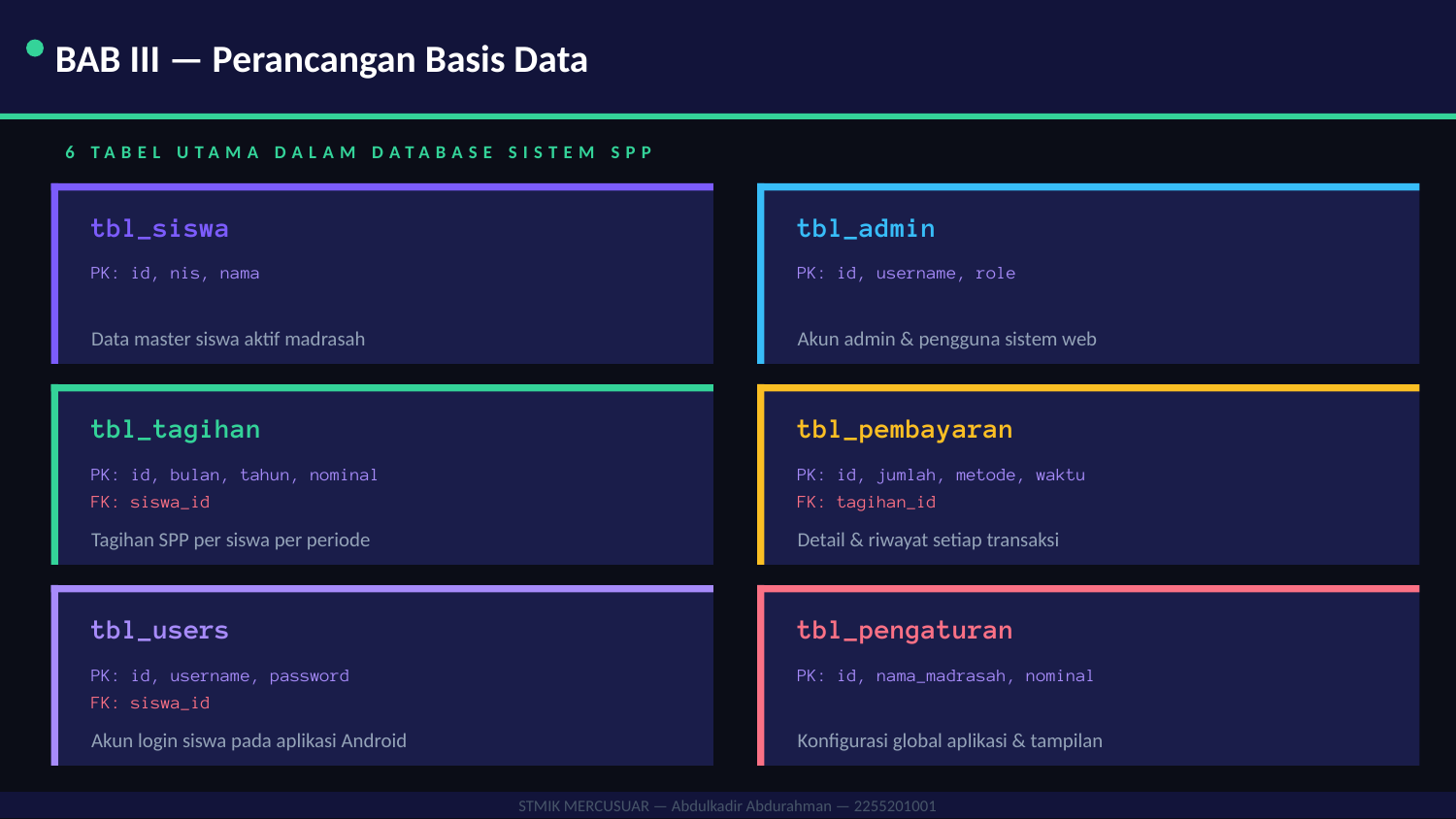

BAB III — Perancangan Basis Data

6 TABEL UTAMA DALAM DATABASE SISTEM SPP

tbl_siswa
tbl_admin
PK: id, nis, nama
PK: id, username, role
Data master siswa aktif madrasah
Akun admin & pengguna sistem web

tbl_tagihan
tbl_pembayaran
PK: id, bulan, tahun, nominal
PK: id, jumlah, metode, waktu
FK: siswa_id
FK: tagihan_id
Tagihan SPP per siswa per periode
Detail & riwayat setiap transaksi

tbl_users
tbl_pengaturan
PK: id, username, password
PK: id, nama_madrasah, nominal
FK: siswa_id
Akun login siswa pada aplikasi Android
Konfigurasi global aplikasi & tampilan

STMIK MERCUSUAR — Abdulkadir Abdurahman — 2255201001